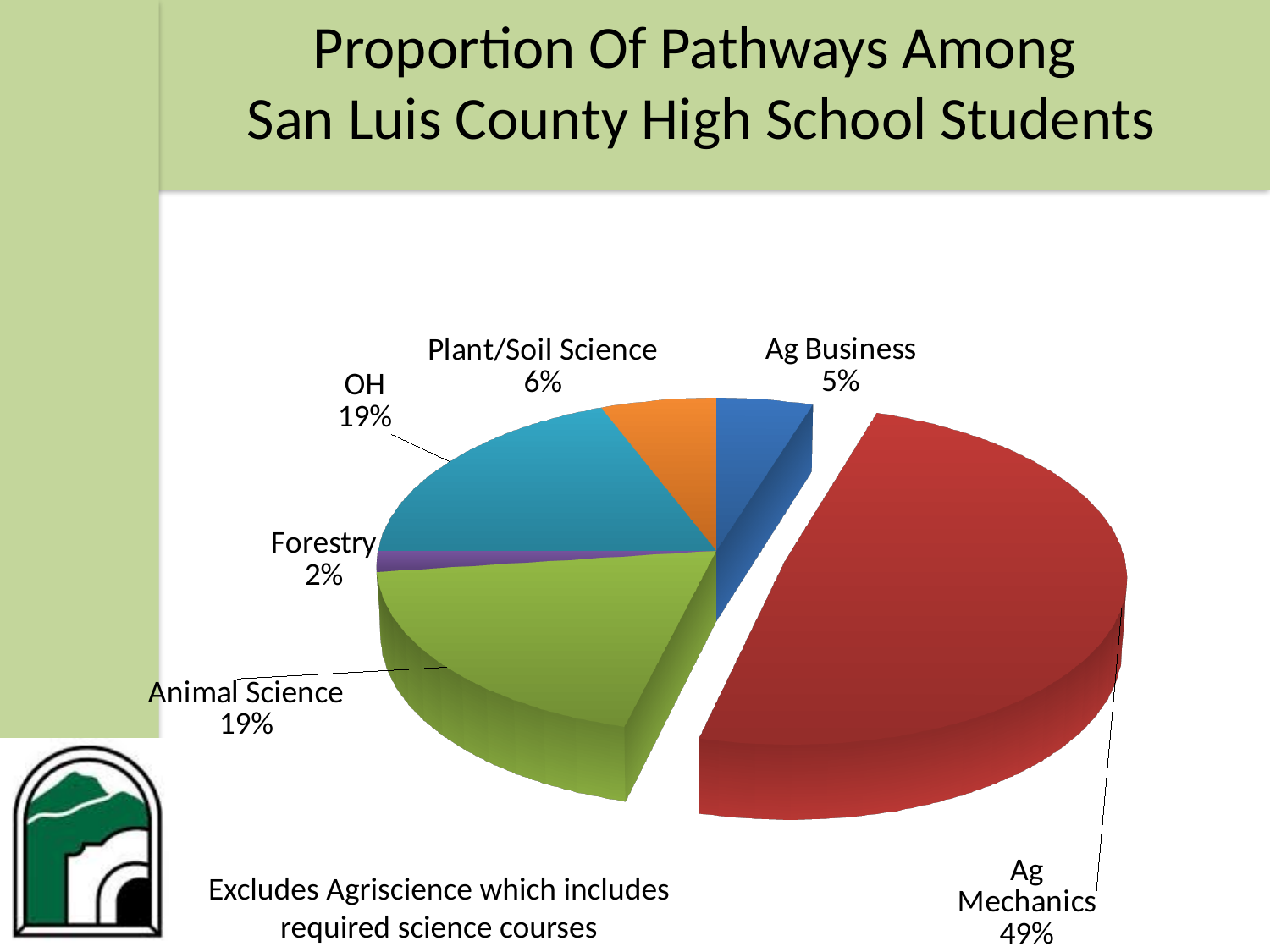

# Proportion Of Pathways Among San Luis County High School Students

[unsupported chart]

Excludes Agriscience which includes required science courses